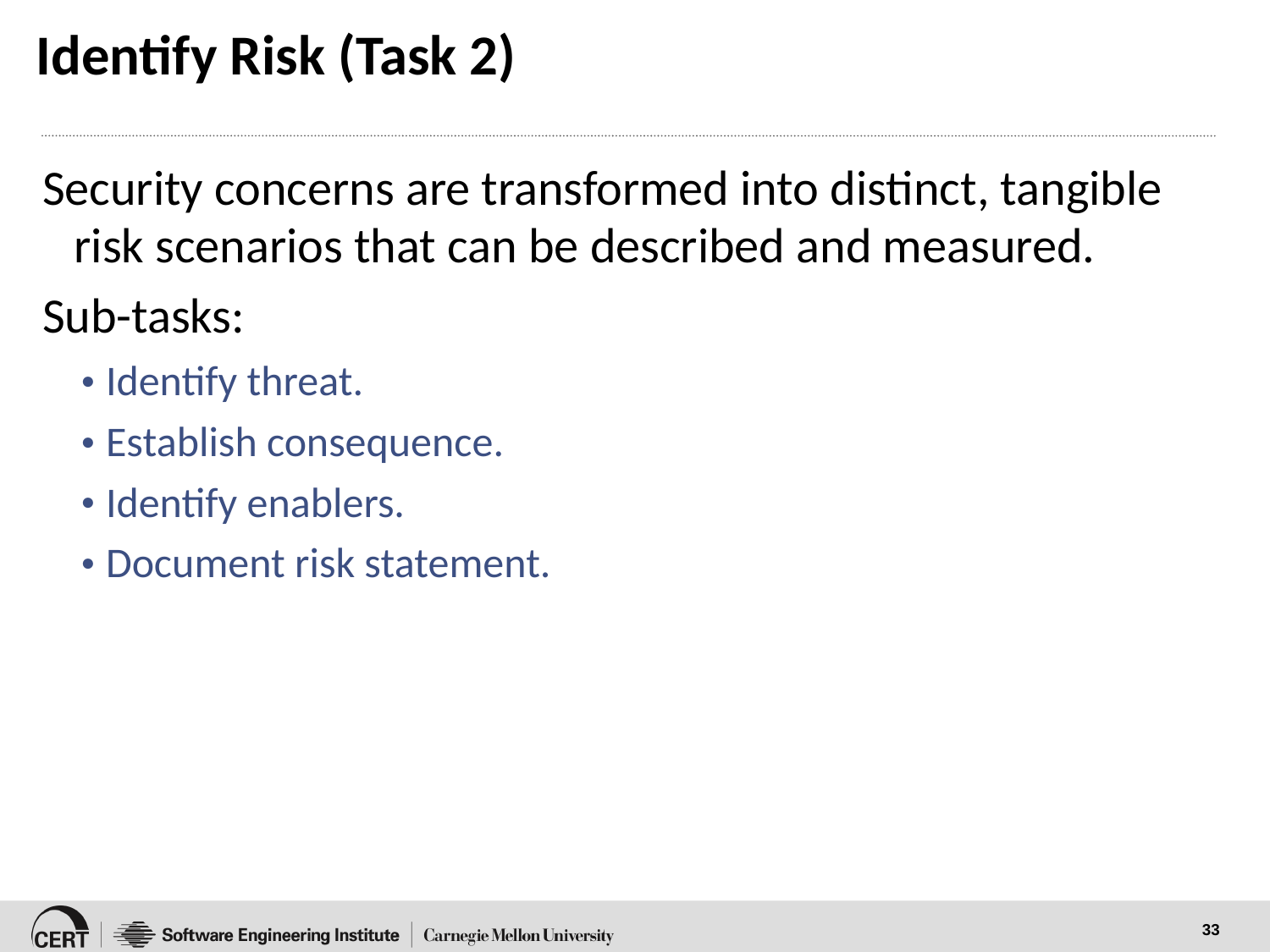

# Identify Risk (Task 2)
Security concerns are transformed into distinct, tangible risk scenarios that can be described and measured.
Sub-tasks:
Identify threat.
Establish consequence.
Identify enablers.
Document risk statement.